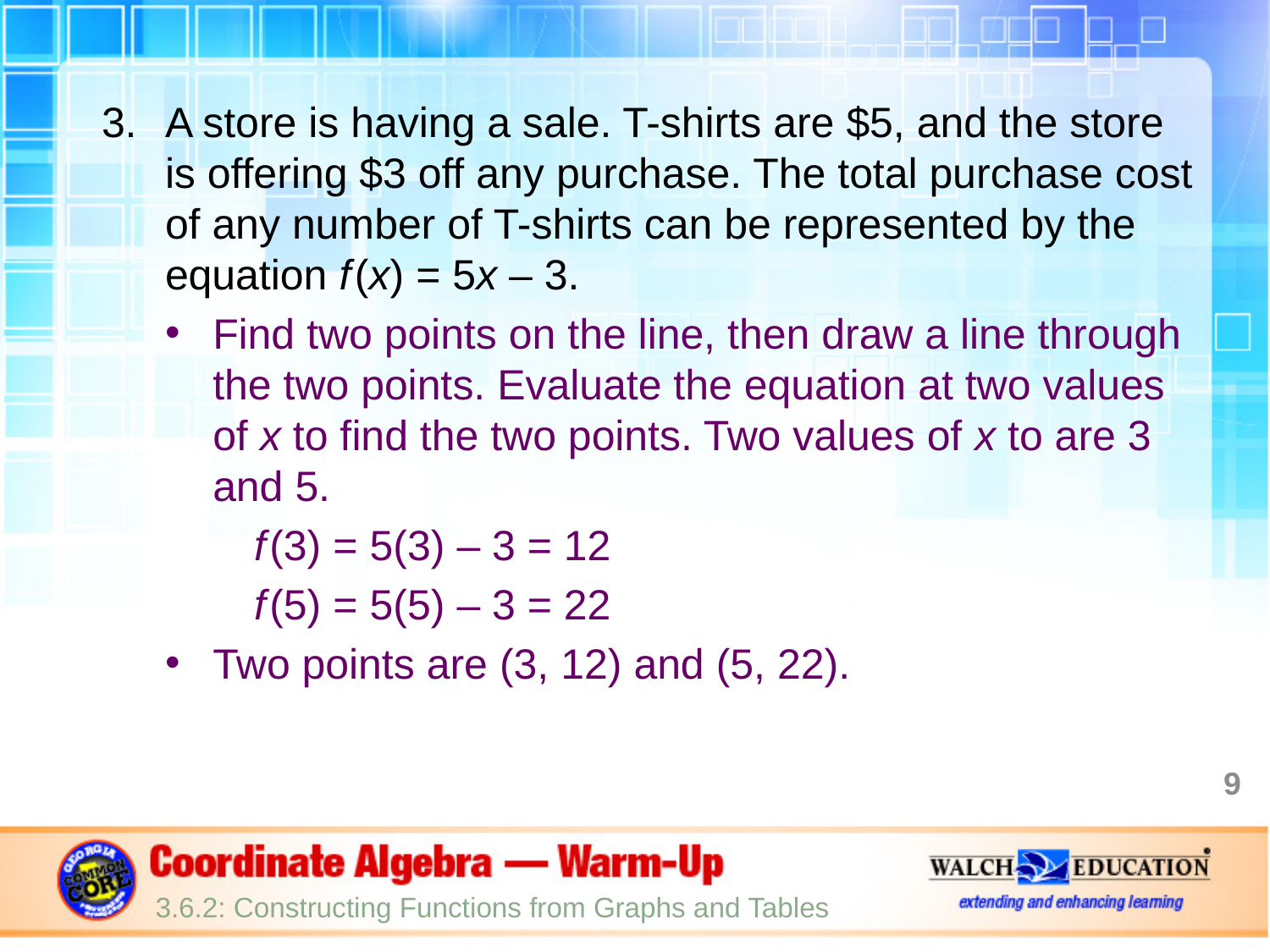

A store is having a sale. T-shirts are $5, and the store is offering $3 off any purchase. The total purchase cost of any number of T-shirts can be represented by the equation f (x) = 5x – 3.
Find two points on the line, then draw a line through the two points. Evaluate the equation at two values of x to find the two points. Two values of x to are 3 and 5.
f (3) = 5(3) – 3 = 12
f (5) = 5(5) – 3 = 22
Two points are (3, 12) and (5, 22).
9
3.6.2: Constructing Functions from Graphs and Tables